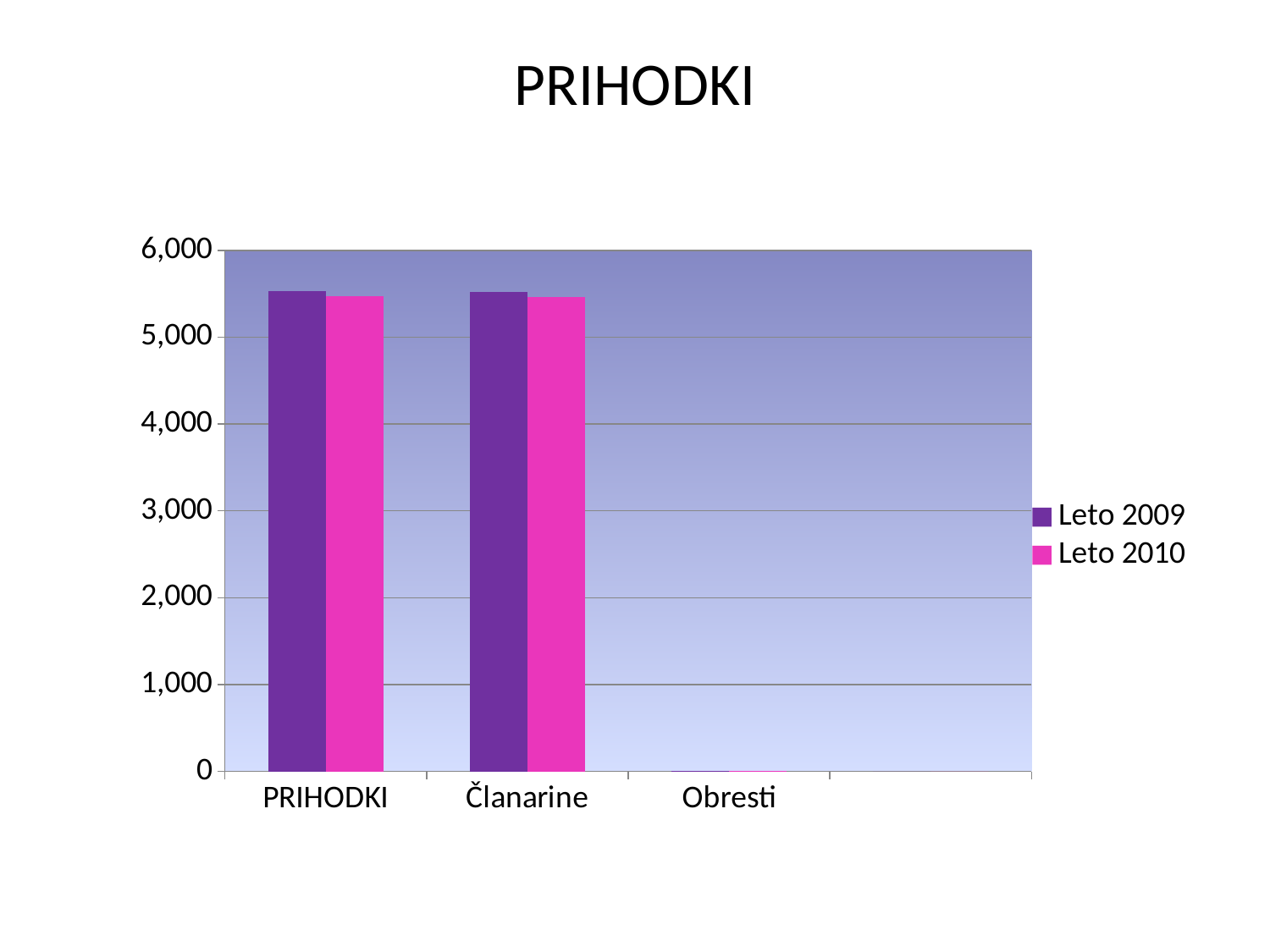

# PRIHODKI

### Chart

| Category | Leto 2009 | Leto 2010 |
|---|---|---|
| PRIHODKI | 5528.650000000001 | 5468.83 |
| Članarine | 5520.51 | 5463.3 |
| Obresti | 8.139999999999999 | 5.53 |
|   | 0.0 | 0.0 |